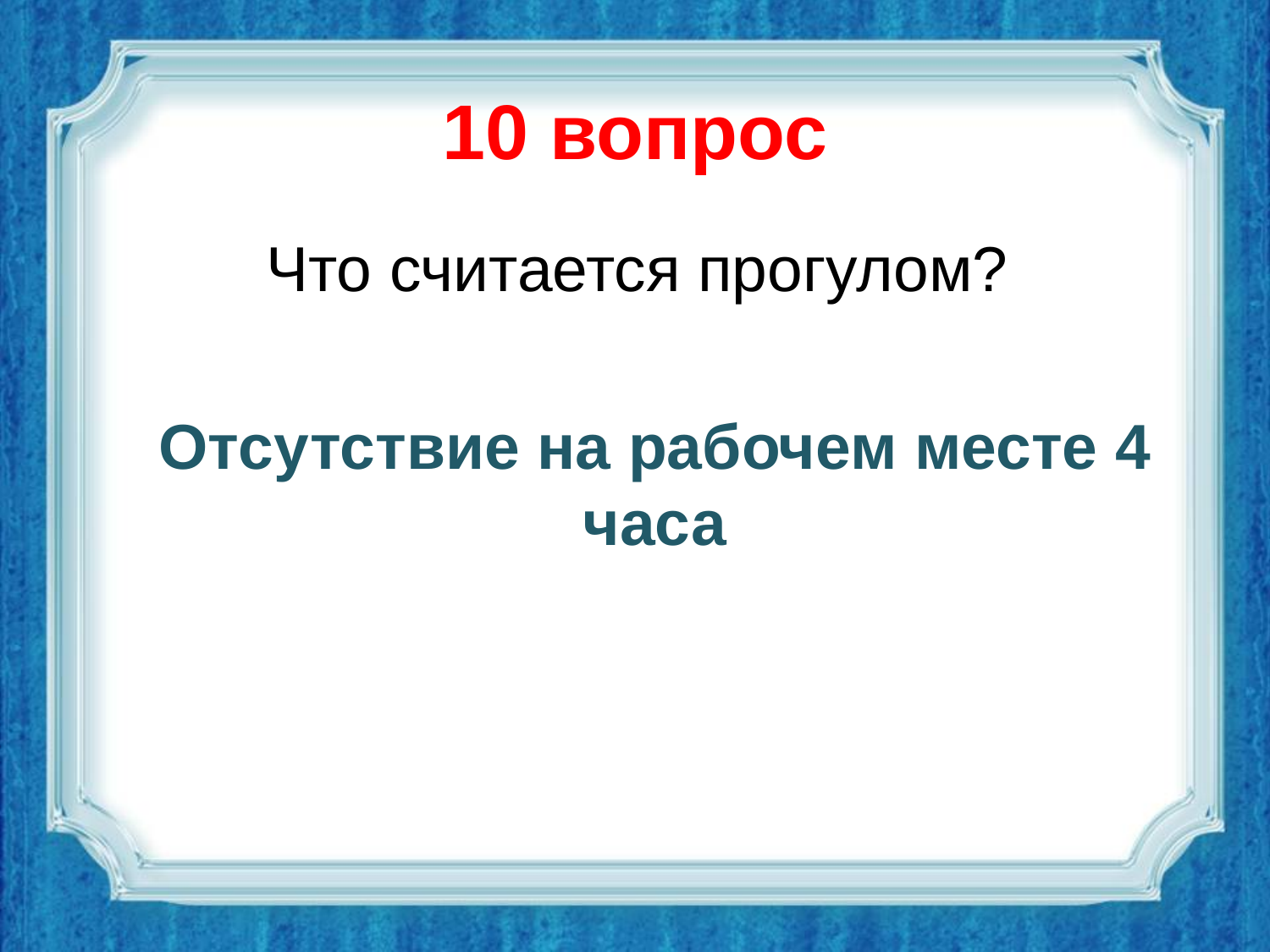

# 10 вопрос
Что считается прогулом?

Отсутствие на рабочем месте 4 часа